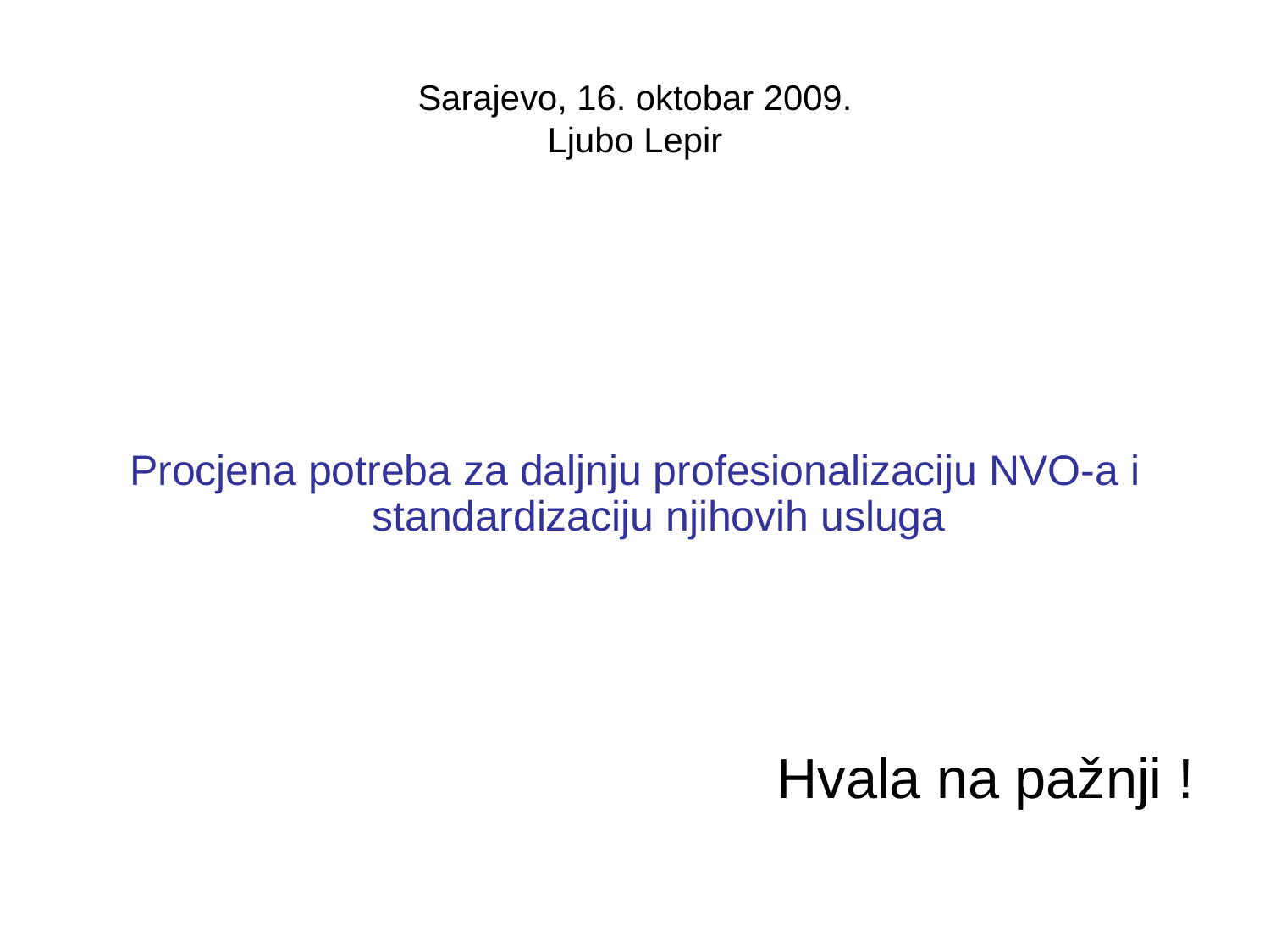

# Sarajevo, 16. oktobar 2009. Ljubo Lepir

Procjena potreba za daljnju profesionalizaciju NVO-a i
standardizaciju njihovih usluga

Hvala na pažnji !